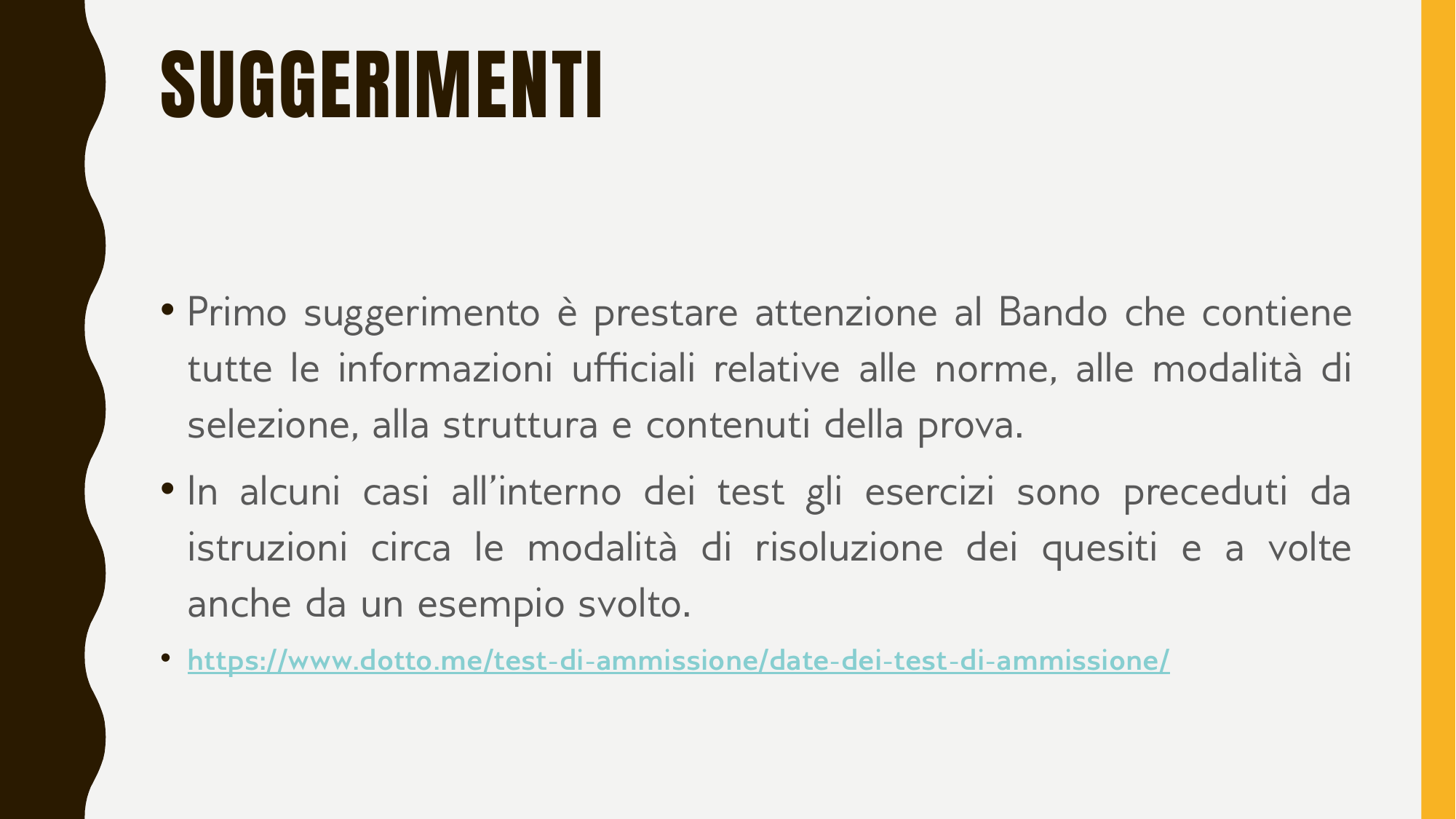

# suggerimenti
Primo suggerimento è prestare attenzione al Bando che contiene tutte le informazioni ufficiali relative alle norme, alle modalità di selezione, alla struttura e contenuti della prova.
In alcuni casi all’interno dei test gli esercizi sono preceduti da istruzioni circa le modalità di risoluzione dei quesiti e a volte anche da un esempio svolto.
https://www.dotto.me/test-di-ammissione/date-dei-test-di-ammissione/